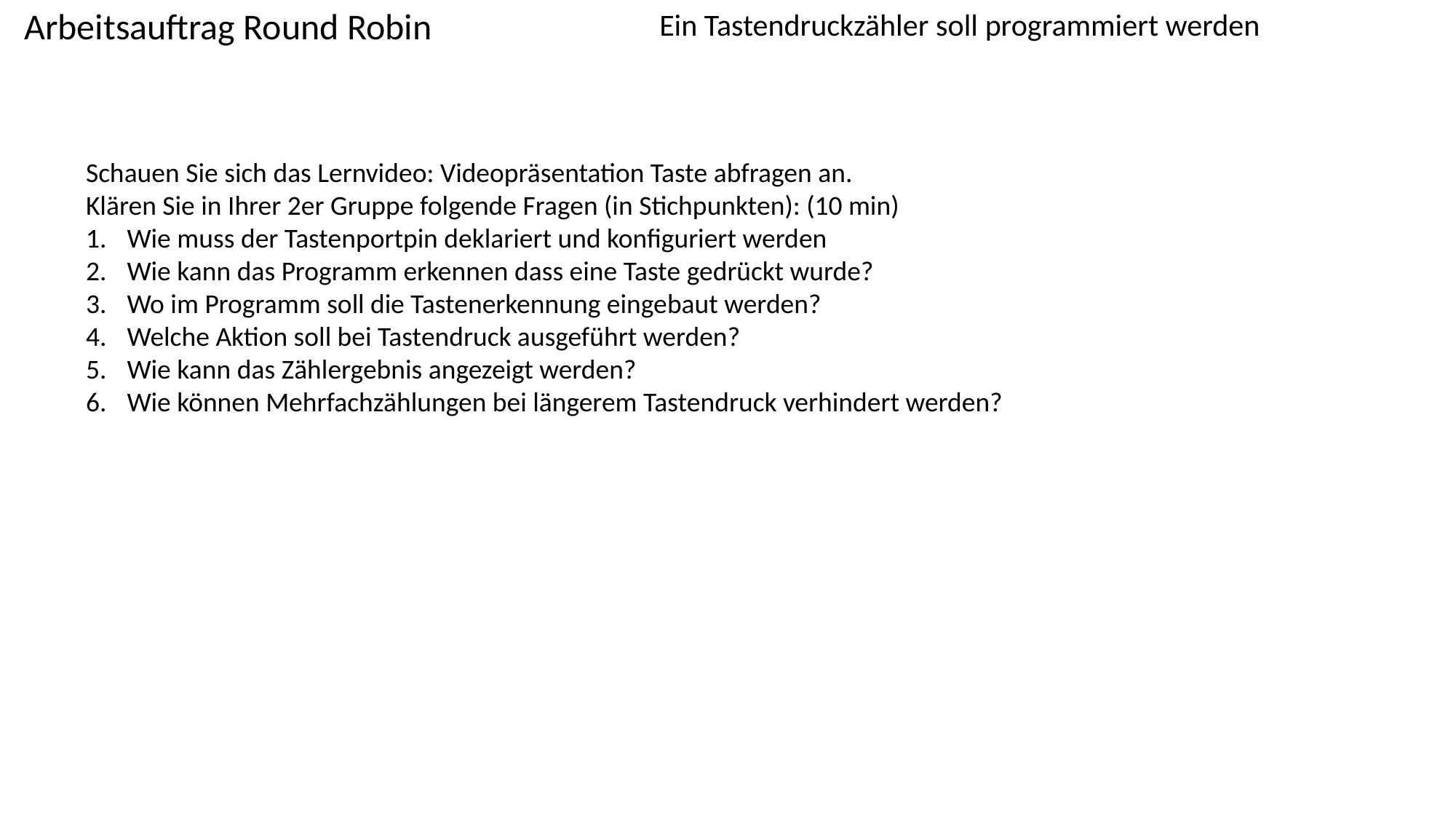

# Arbeitsauftrag Round Robin
Ein Tastendruckzähler soll programmiert werden
Schauen Sie sich das Lernvideo: Videopräsentation Taste abfragen an.
Klären Sie in Ihrer 2er Gruppe folgende Fragen (in Stichpunkten): (10 min)
Wie muss der Tastenportpin deklariert und konfiguriert werden
Wie kann das Programm erkennen dass eine Taste gedrückt wurde?
Wo im Programm soll die Tastenerkennung eingebaut werden?
Welche Aktion soll bei Tastendruck ausgeführt werden?
Wie kann das Zählergebnis angezeigt werden?
Wie können Mehrfachzählungen bei längerem Tastendruck verhindert werden?